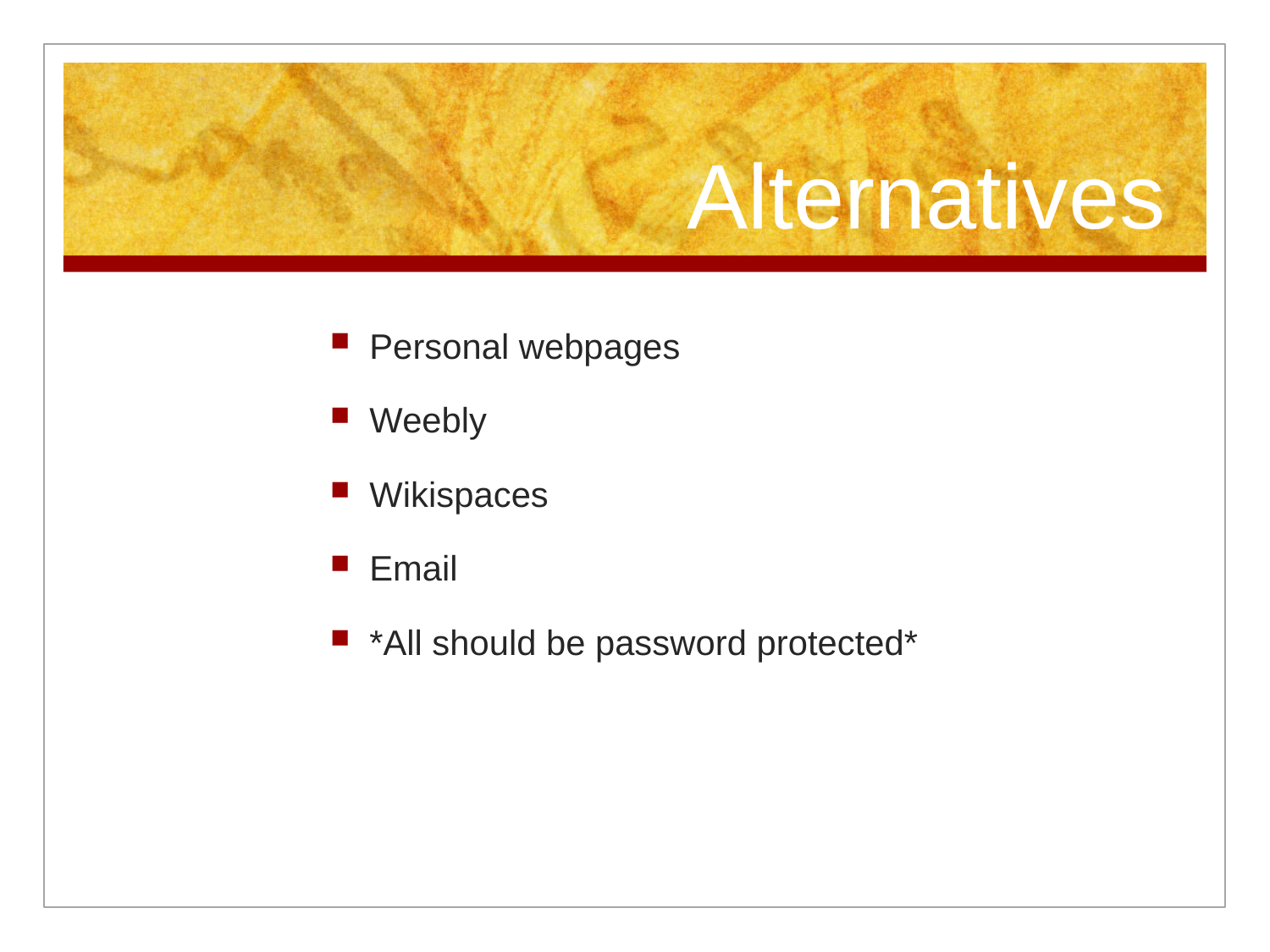

# Alternatives
Personal webpages
Weebly
Wikispaces
Email
*All should be password protected*